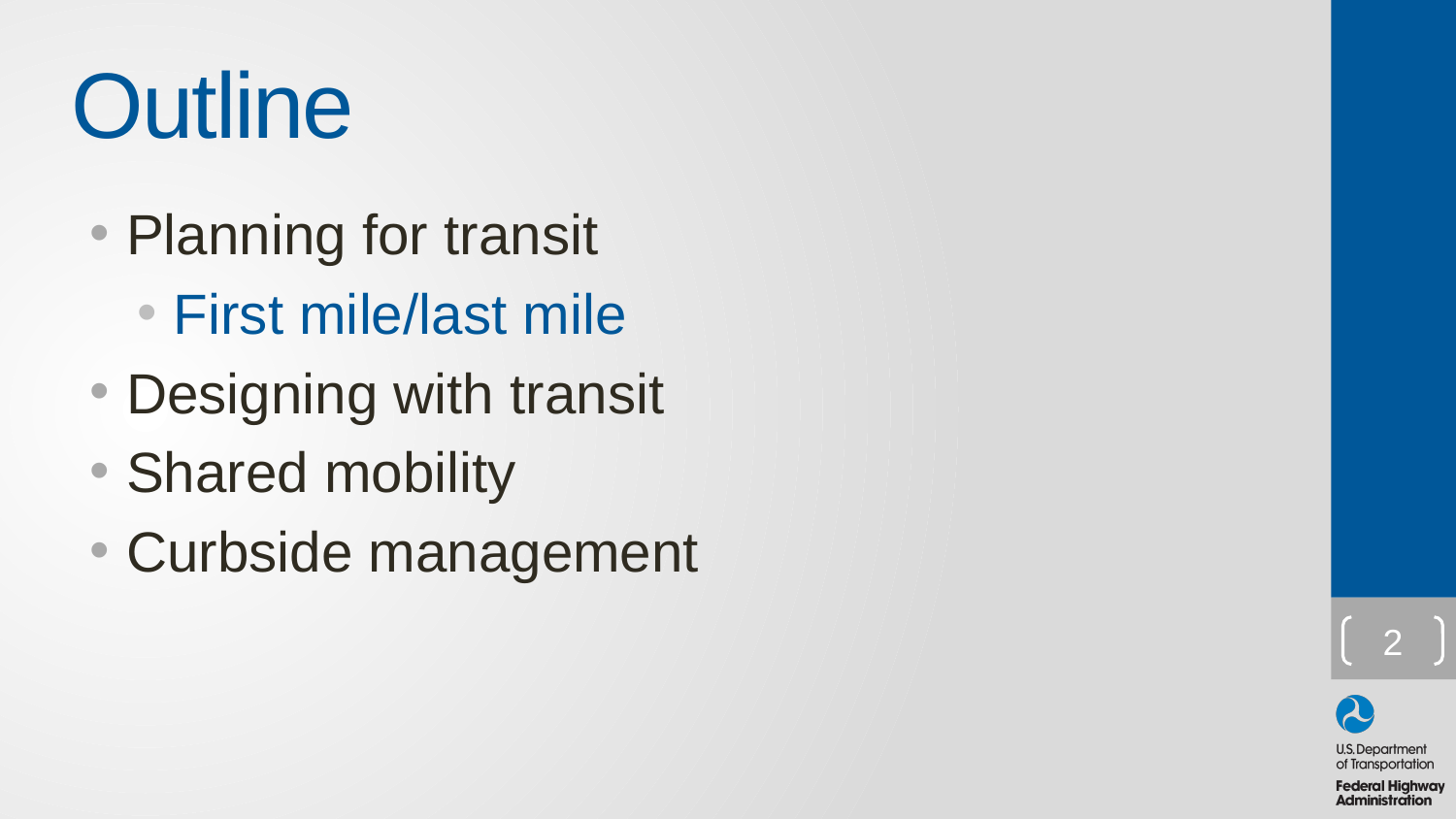

# Outline
Planning for transit
First mile/last mile
Designing with transit
Shared mobility
Curbside management

2